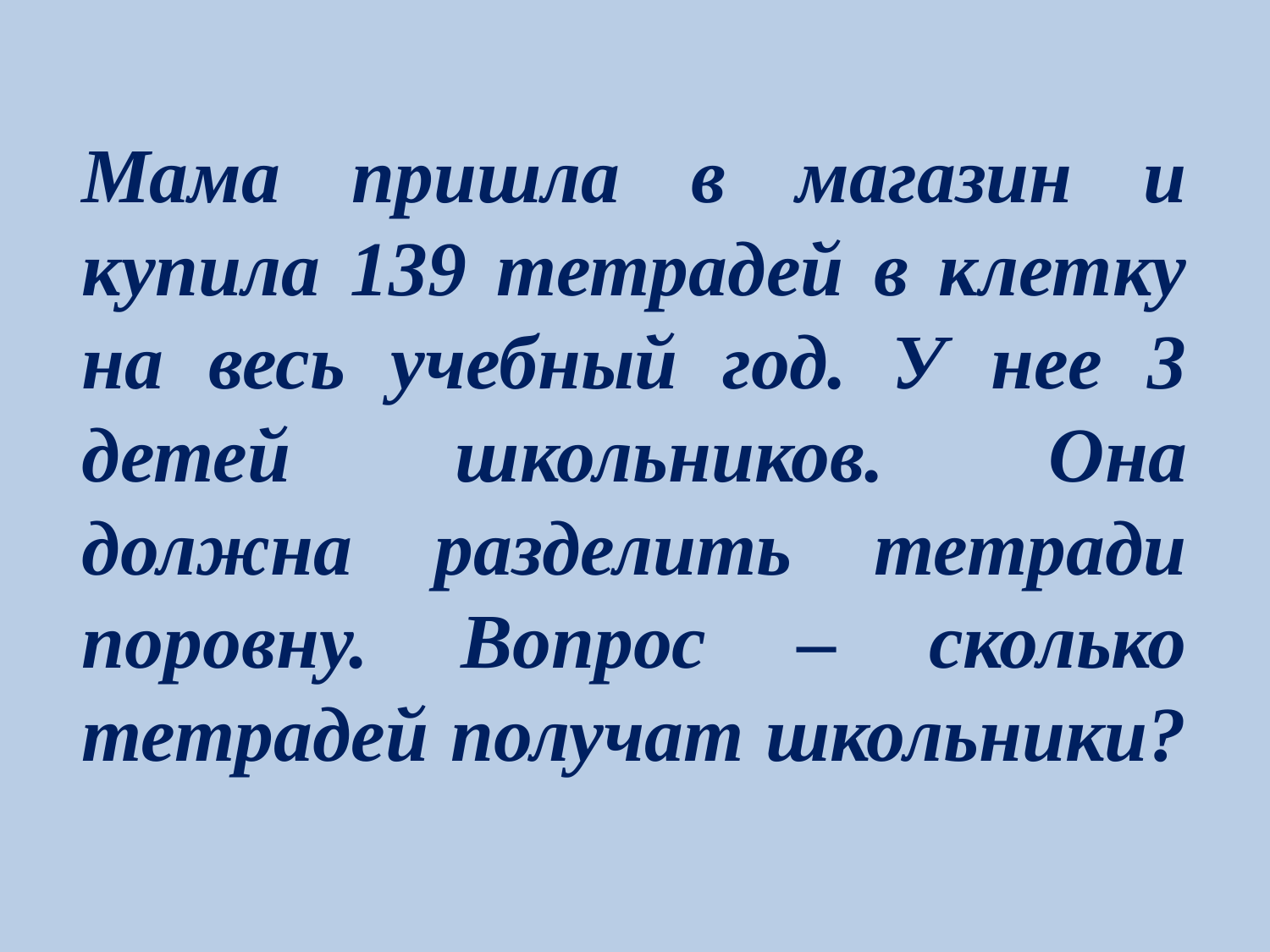

Мама пришла в магазин и купила 139 тетрадей в клетку на весь учебный год. У нее 3 детей школьников. Она должна разделить тетради поровну. Вопрос – сколько тетрадей получат школьники?